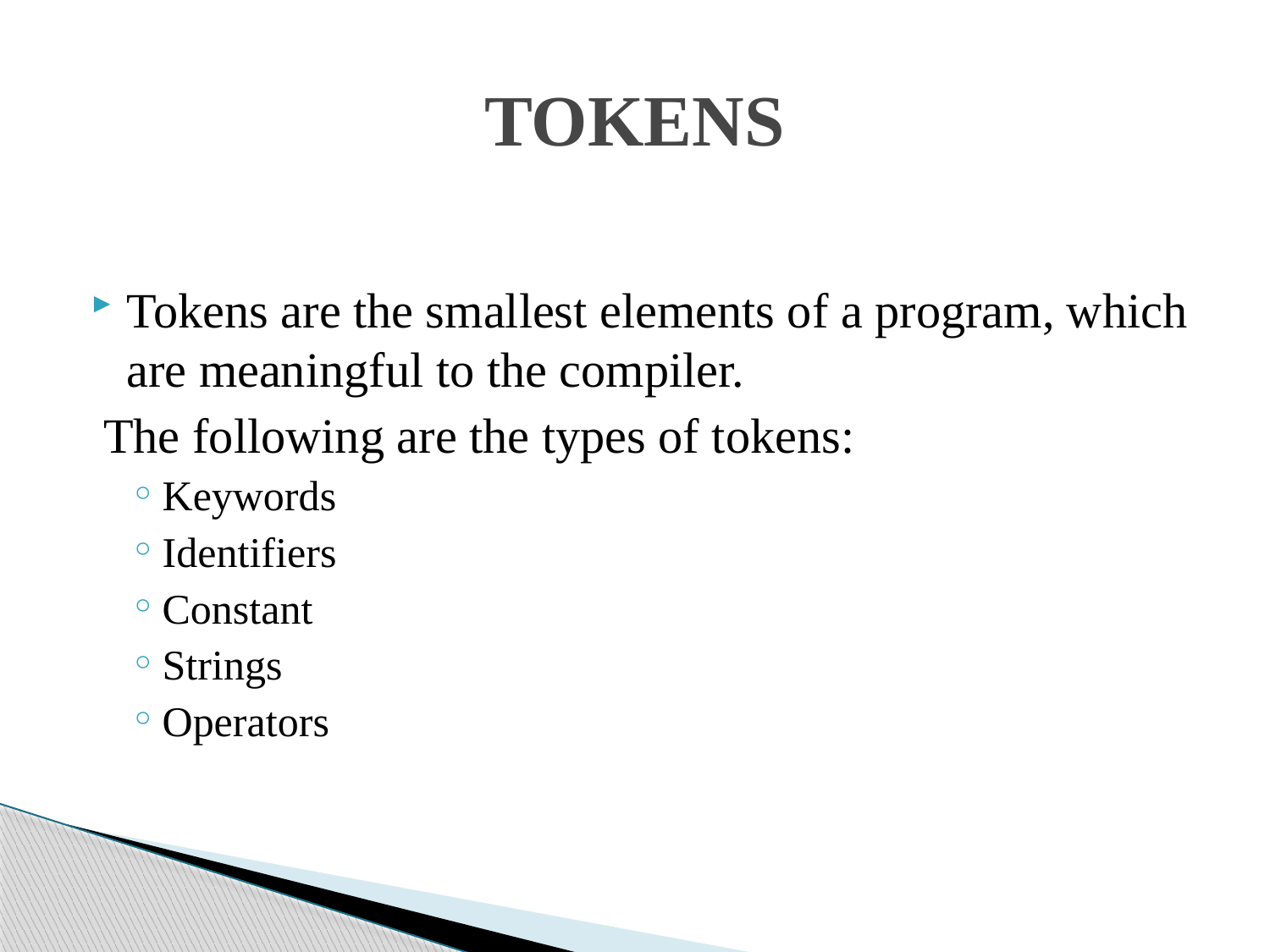

# TOKENS

Tokens are the smallest elements of a program, which are meaningful to the compiler.
 The following are the types of tokens:
Keywords
Identifiers
Constant
Strings
Operators